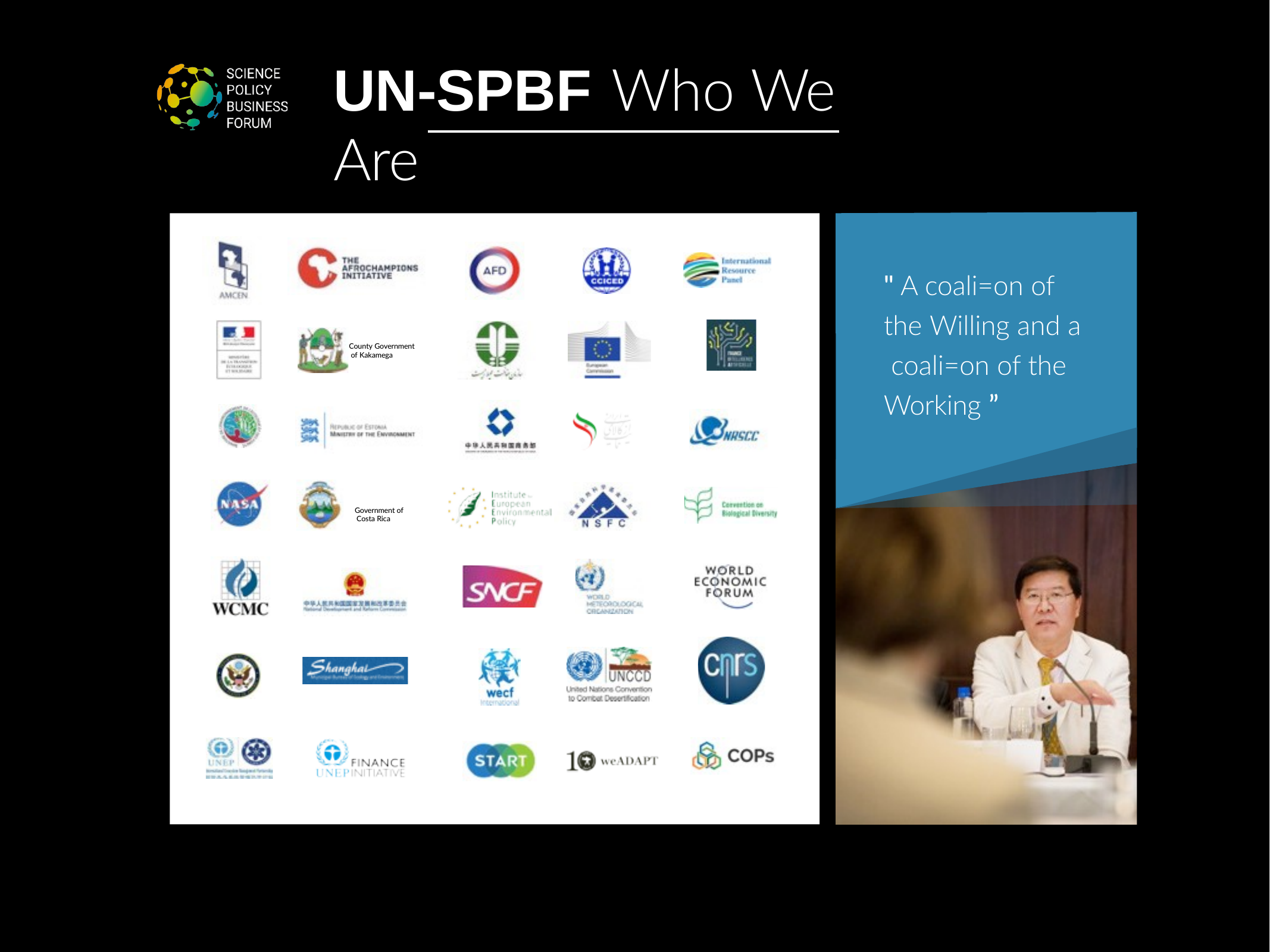

# UN-SPBF	Who We Are

" A coali=on of  the Willing and a  coali=on of the  Working ”

County Government  of Kakamega

Government of  Costa Rica